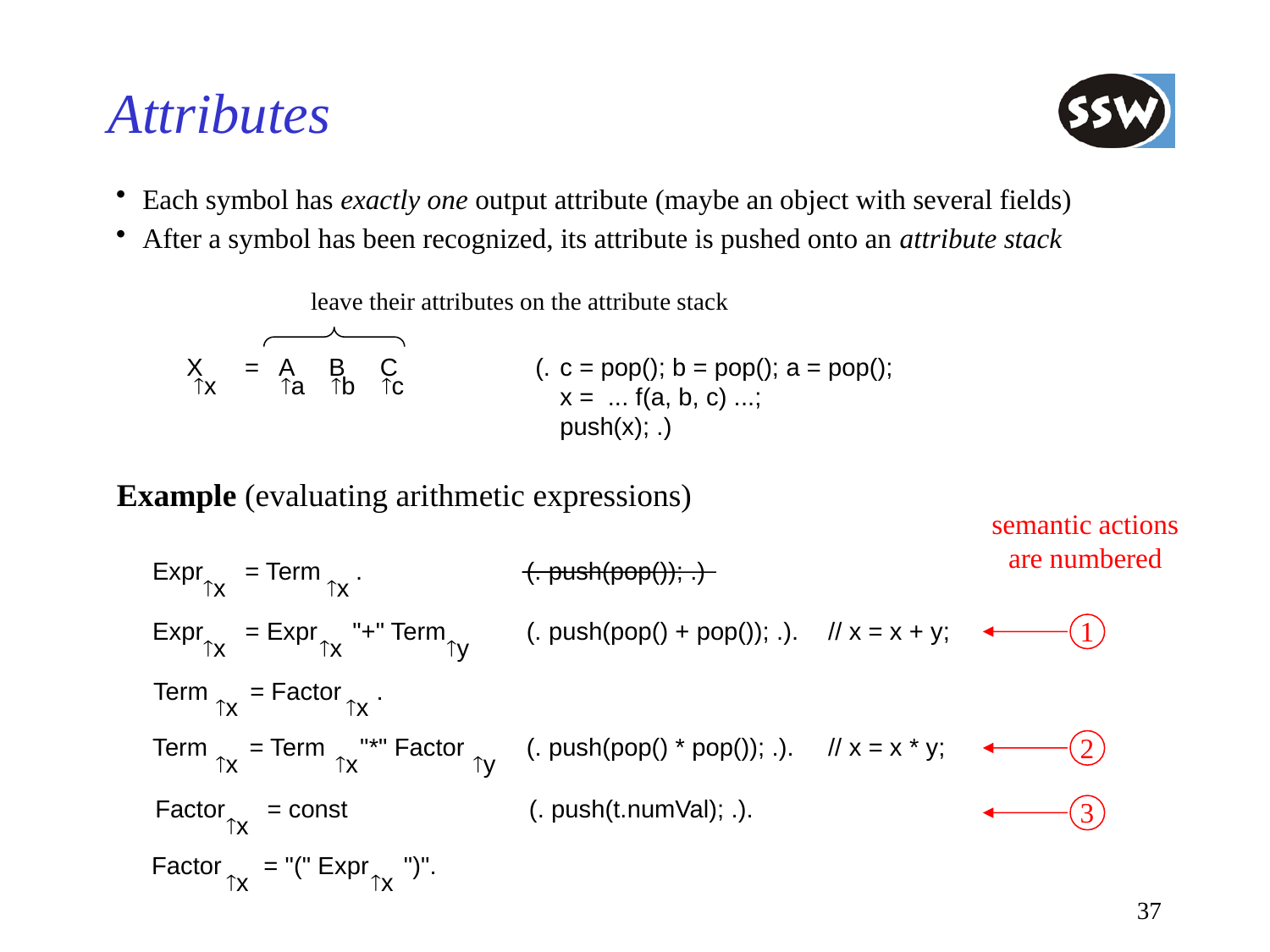

# Attributes
Each symbol has exactly one output attribute (maybe an object with several fields)
After a symbol has been recognized, its attribute is pushed onto an attribute stack

leave their attributes on the attribute stack
X      =   A     B     C    	(.	c = pop(); b = pop(); a = pop();
		x =  ... f(a, b, c) ...;
		push(x); .)
↑x
↑a
↑b
↑c
Example (evaluating arithmetic expressions)
Expr      = Term     .	(. push(pop()); .)
↑x
↑x

semantic actions
are numbered
1

2

3

Expr      = Expr     "+" Term	(. push(pop() + pop()); .).	// x = x + y;
↑x
↑x
↑y
Term      = Factor     .
↑x
↑x
Term      = Term     "*" Factor	(. push(pop() * pop()); .).	// x = x * y;
↑x
↑x
↑y
Factor      = const	(. push(t.numVal); .).
↑x

Factor      = "(" Expr     ")".
↑x
↑x
37